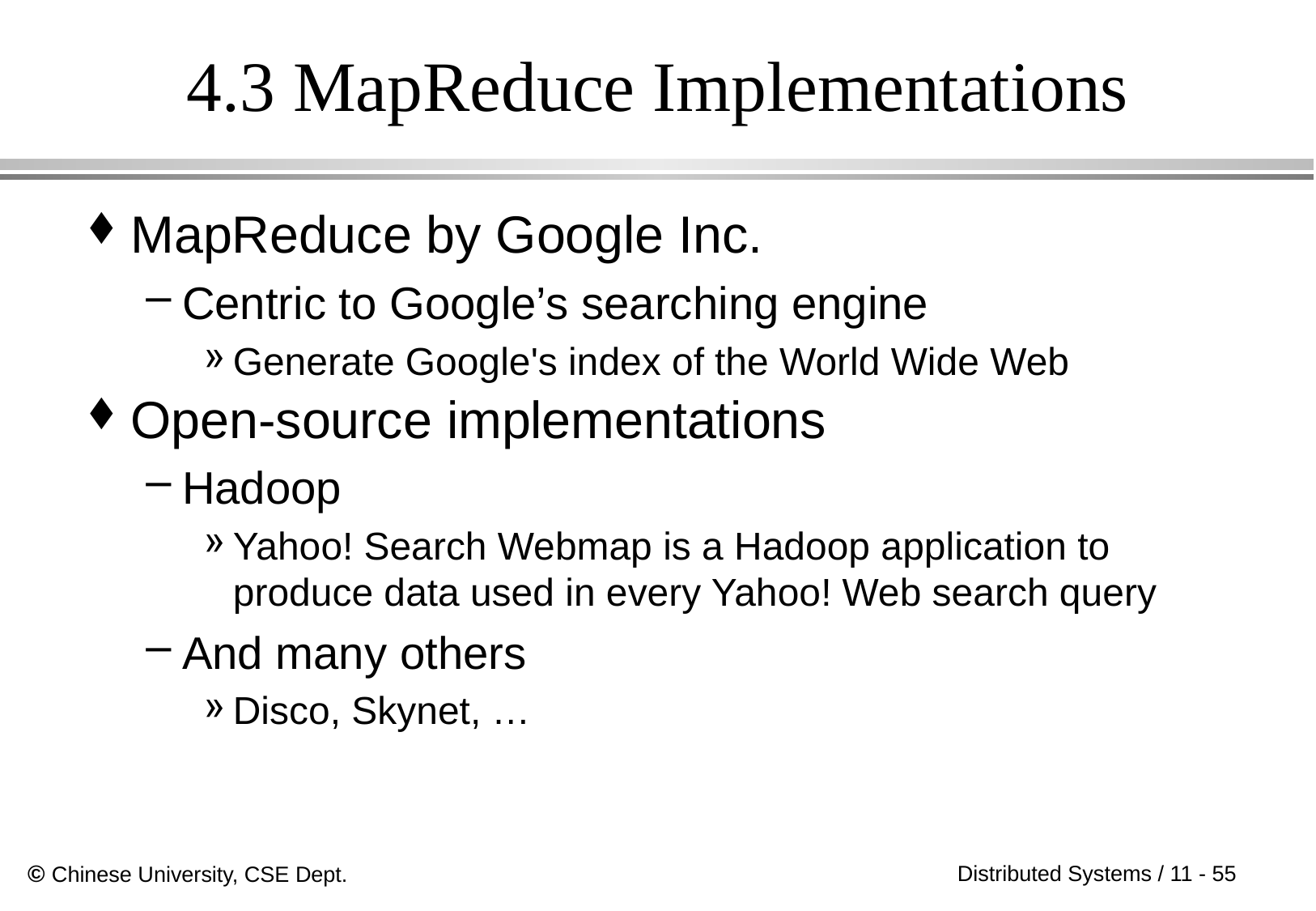

# 4.3 MapReduce Implementations
MapReduce by Google Inc.
Centric to Google’s searching engine
Generate Google's index of the World Wide Web
Open-source implementations
Hadoop
Yahoo! Search Webmap is a Hadoop application to produce data used in every Yahoo! Web search query
And many others
Disco, Skynet, …